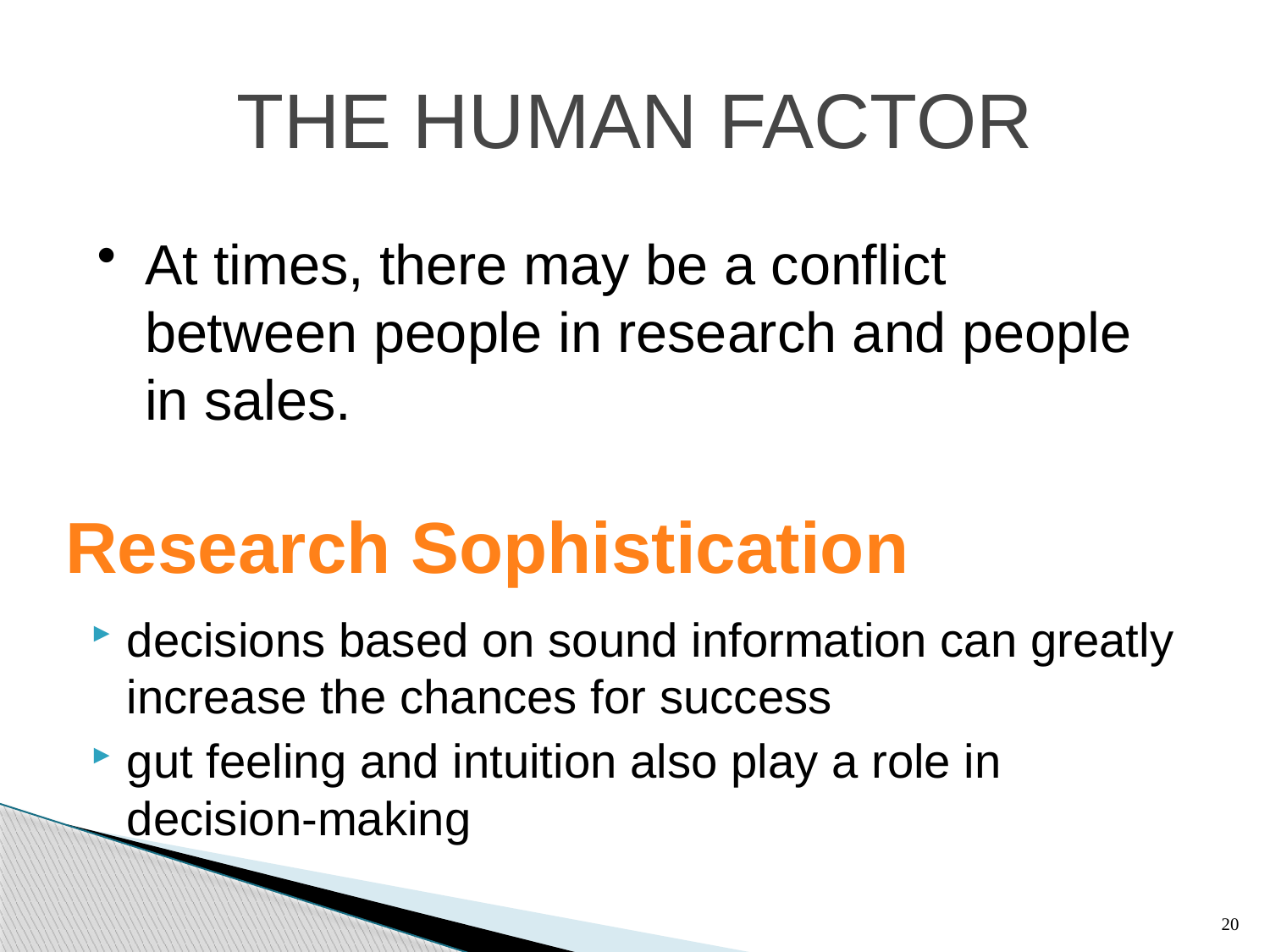

THE HUMAN FACTOR
At times, there may be a conflict between people in research and people in sales.
# Research Sophistication
decisions based on sound information can greatly increase the chances for success
gut feeling and intuition also play a role in decision-making
20